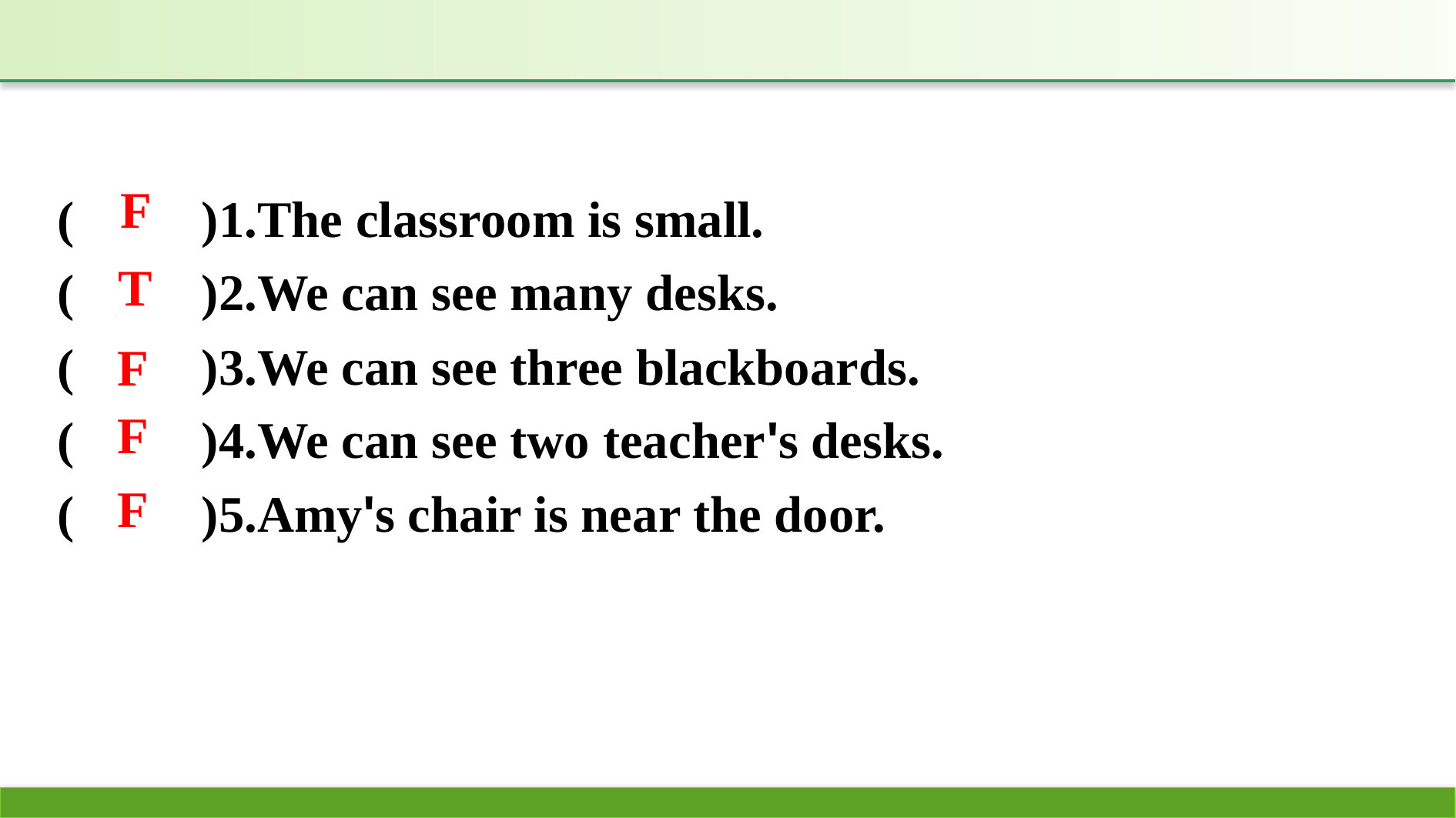

(　　)1.The classroom is small.
(　　)2.We can see many desks.
(　　)3.We can see three blackboards.
(　　)4.We can see two teacher's desks.
(　　)5.Amy's chair is near the door.
F
T
F
F
F